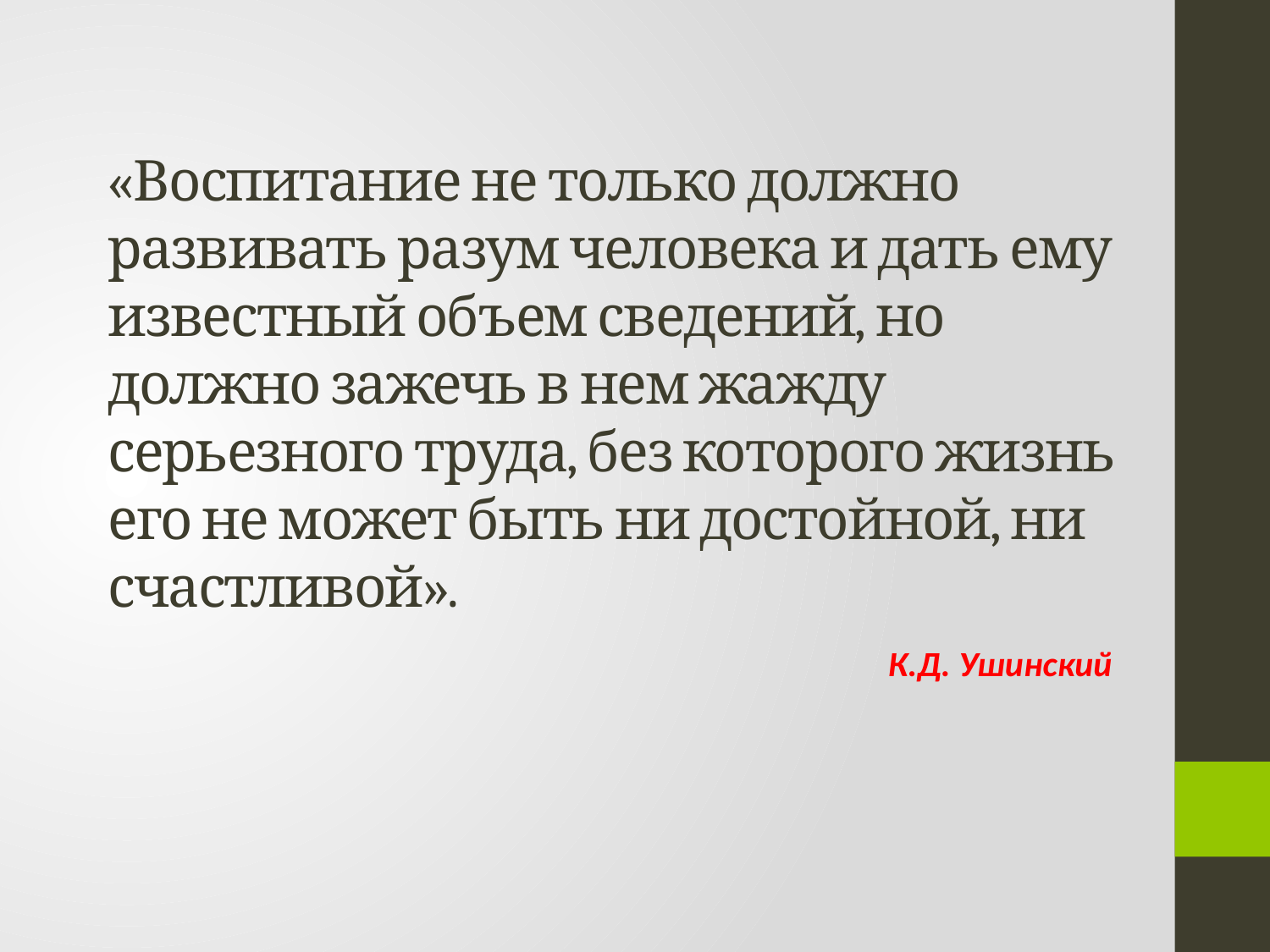

# «Воспитание не только должно развивать разум человека и дать ему известный объем сведений, но должно зажечь в нем жажду серьезного труда, без которого жизнь его не может быть ни достойной, ни счастливой».
 К.Д. Ушинский